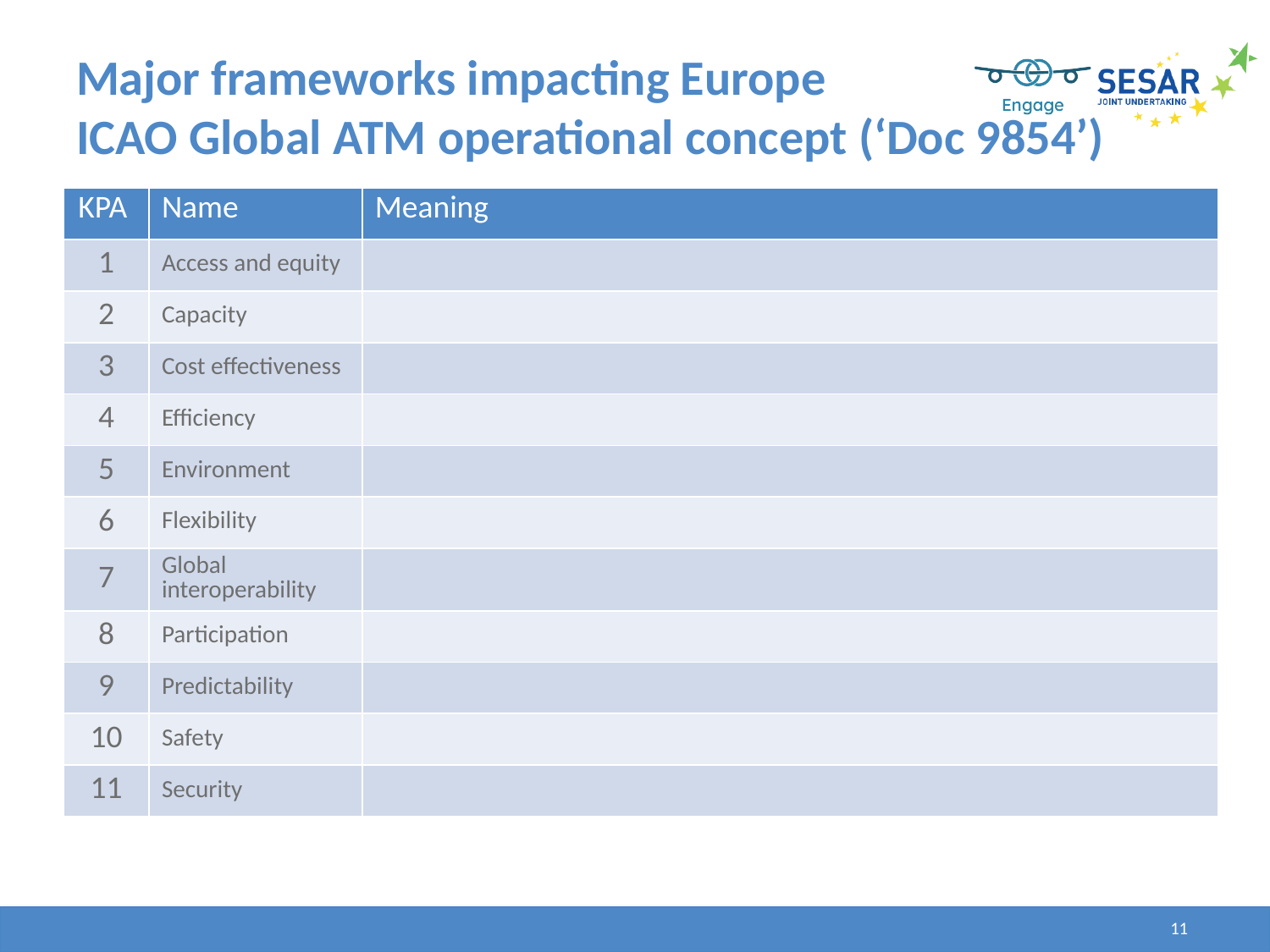

# Major frameworks impacting Europe ICAO Global ATM operational concept (‘Doc 9854’)
| KPA | Name | Meaning |
| --- | --- | --- |
| 1 | Access and equity |  |
| 2 | Capacity |  |
| 3 | Cost effectiveness |  |
| 4 | Efficiency |  |
| 5 | Environment |  |
| 6 | Flexibility |  |
| 7 | Global interoperability |  |
| 8 | Participation |  |
| 9 | Predictability |  |
| 10 | Safety |  |
| 11 | Security |  |

11